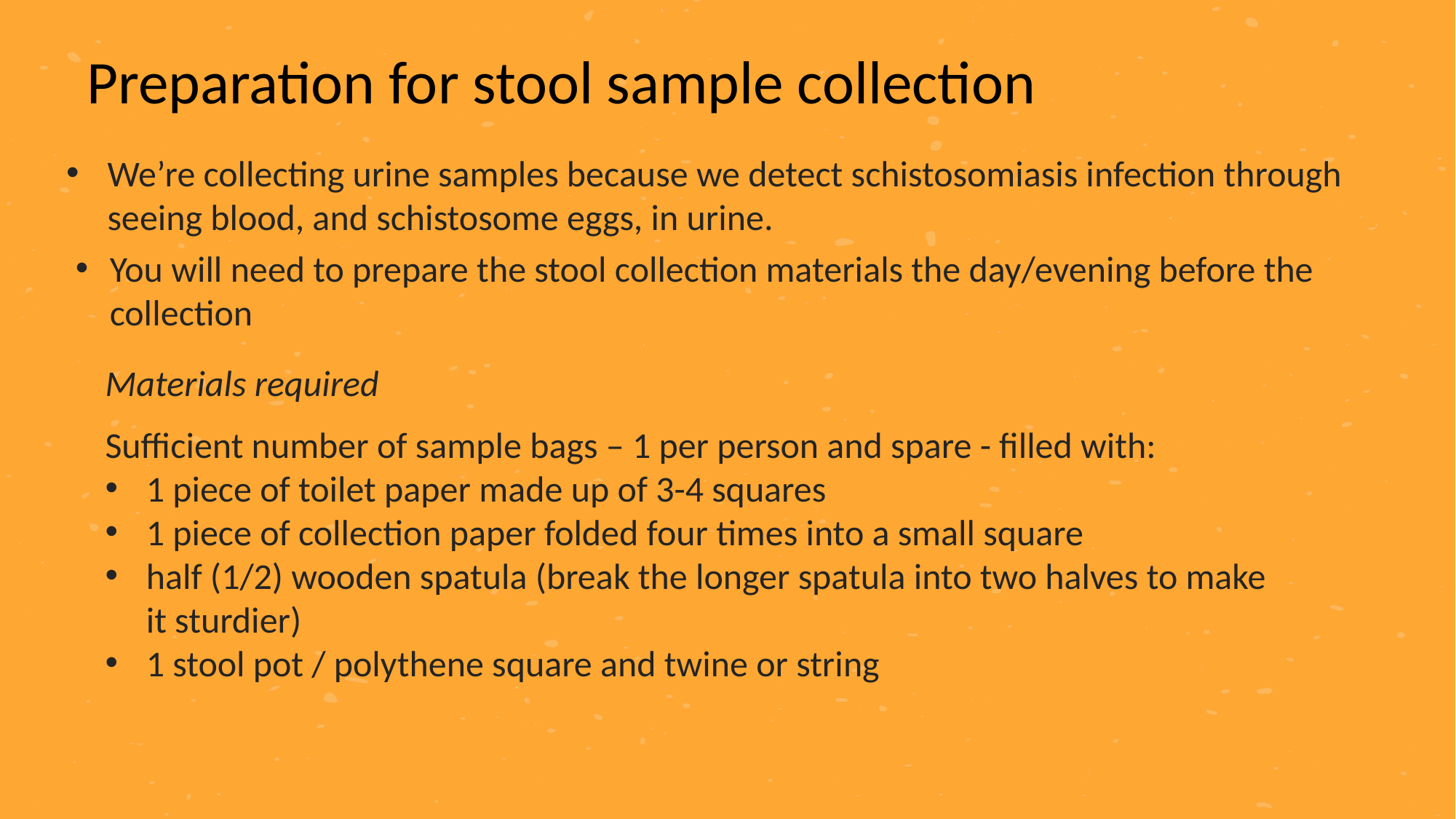

Preparation for stool sample collection
We’re collecting urine samples because we detect schistosomiasis infection through seeing blood, and schistosome eggs, in urine.
You will need to prepare the stool collection materials the day/evening before the collection
Materials required
Sufficient number of sample bags – 1 per person and spare - filled with:
1 piece of toilet paper made up of 3-4 squares
1 piece of collection paper folded four times into a small square
half (1/2) wooden spatula (break the longer spatula into two halves to make it sturdier)
1 stool pot / polythene square and twine or string